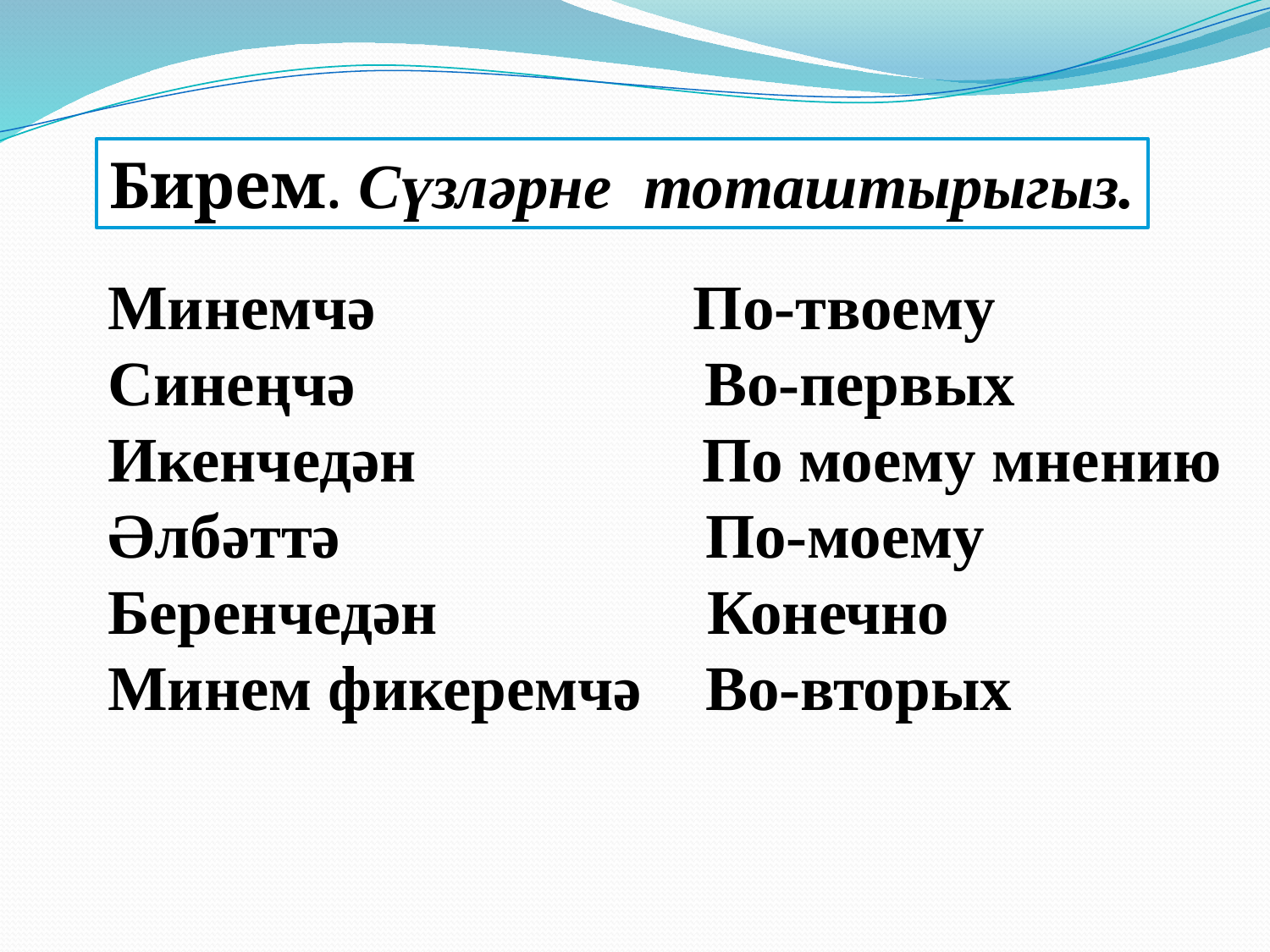

Бирем. Сүзләрне  тоташтырыгыз.
Минемчә                    По-твоему
Синеңчә                      Во-первых
Икенчедән                  По моему мнению
Әлбәттә                       По-моему
Беренчедән                 Конечно
Минем фикеремчә    Во-вторых